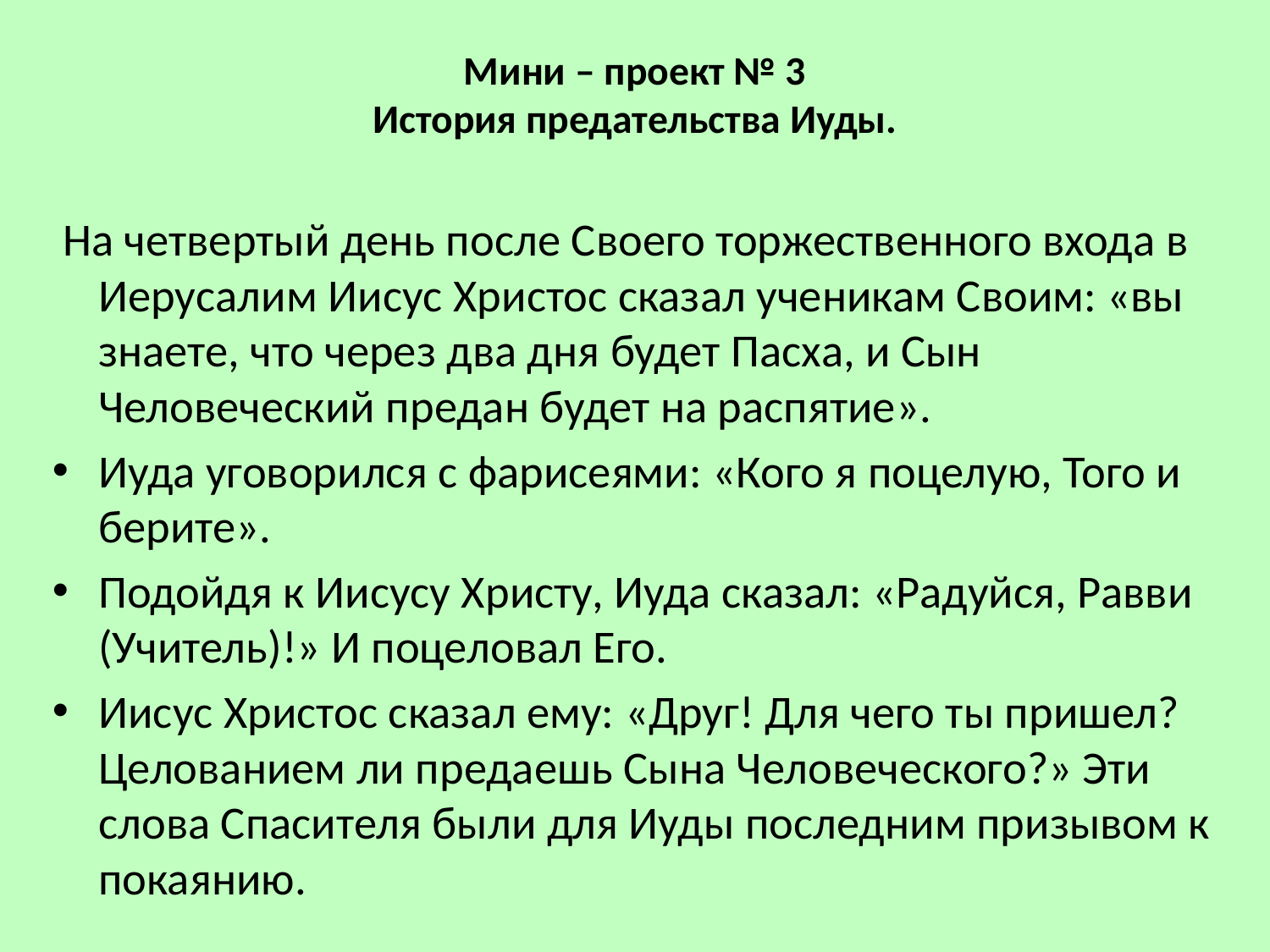

# Мини – проект № 3 История предательства Иуды.

 На четвертый день после Своего торжественного входа в Иерусалим Иисус Христос сказал ученикам Своим: «вы знаете, что через два дня будет Пасха, и Сын Человеческий предан будет на распятие».
Иуда уговорился с фарисеями: «Кого я поцелую, Того и берите».
Подойдя к Иисусу Христу, Иуда сказал: «Радуйся, Равви (Учитель)!» И поцеловал Его.
Иисус Христос сказал ему: «Друг! Для чего ты пришел? Целованием ли предаешь Сына Человеческого?» Эти слова Спасителя были для Иуды последним призывом к покаянию.